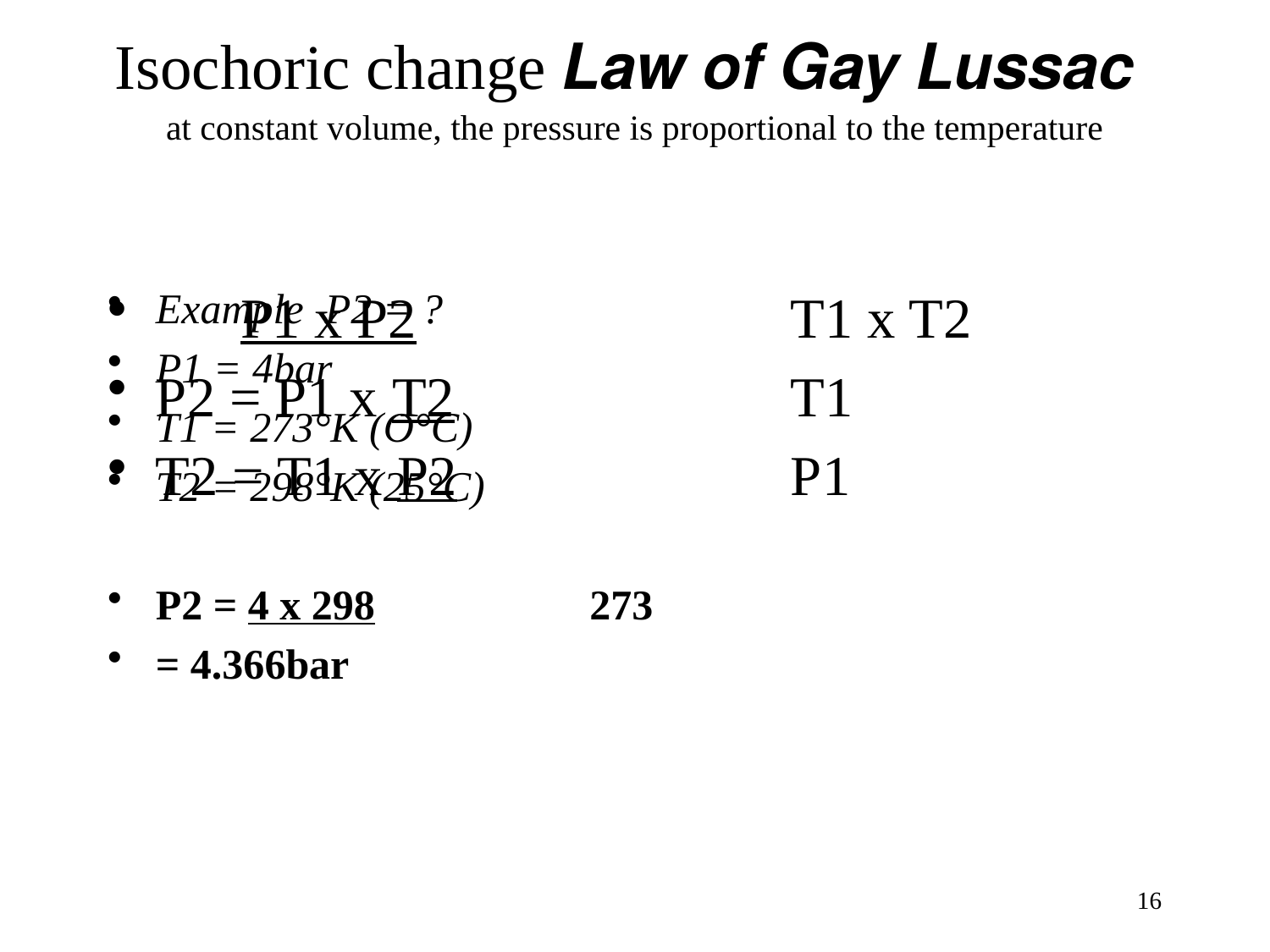

# Isochoric change Law of Gay Lussac at constant volume, the pressure is proportional to the temperature
      P1 x P2	         	T1 x T2
P2 = P1 x T2			T1
T2 = T1 x P2			P1
Example  P2 = ?
P1 = 4bar
T1 = 273°K (O°C)
T2 = 298°K (25°C)

P2 = 4 x 298		     273
= 4.366bar
16